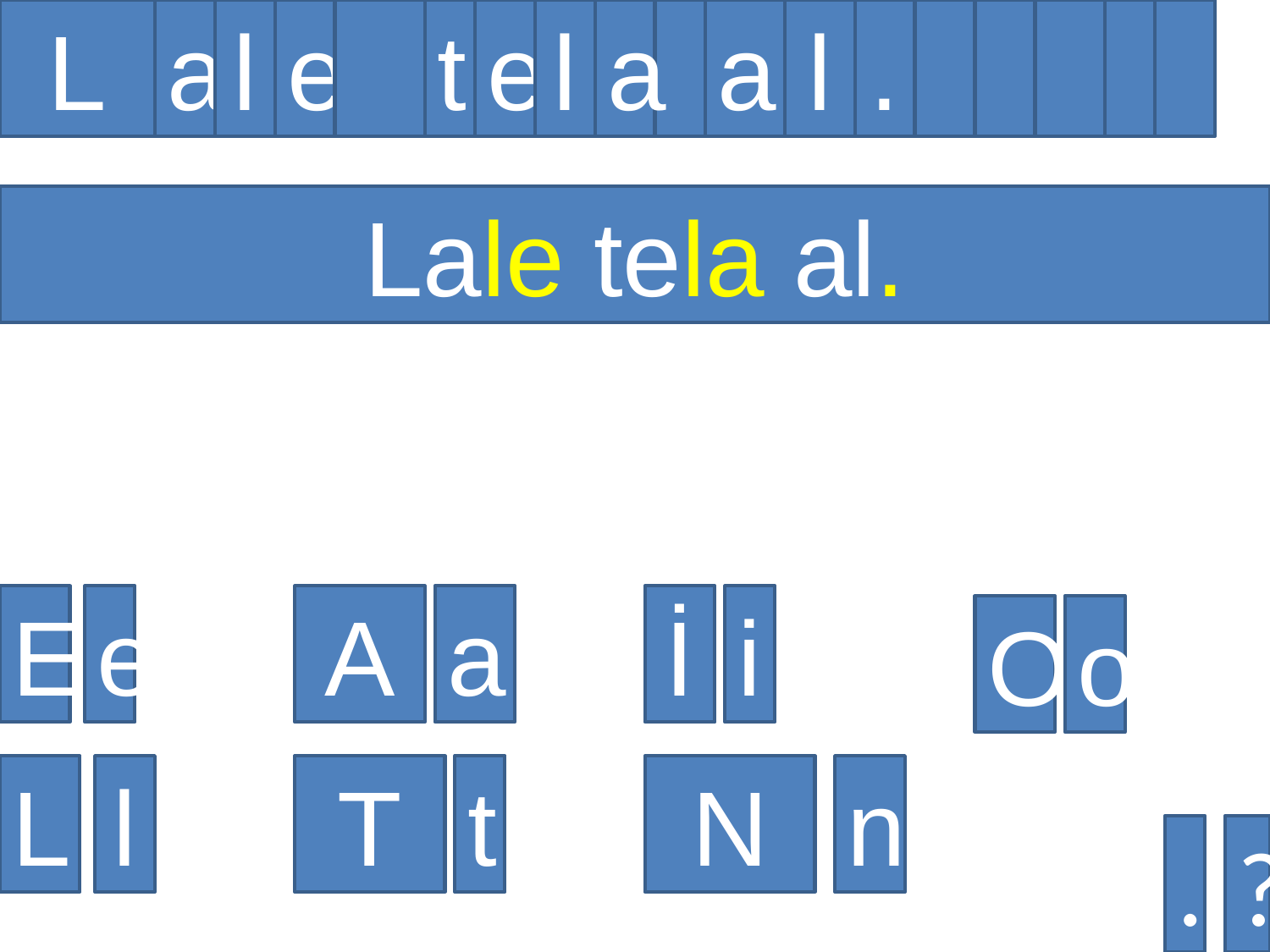

L
a
l
e

t
e
l
a

a
l
.

Lale tela al.
E
e
A
a
İ
i
O
o
L
l
T
t
N
n
.
?